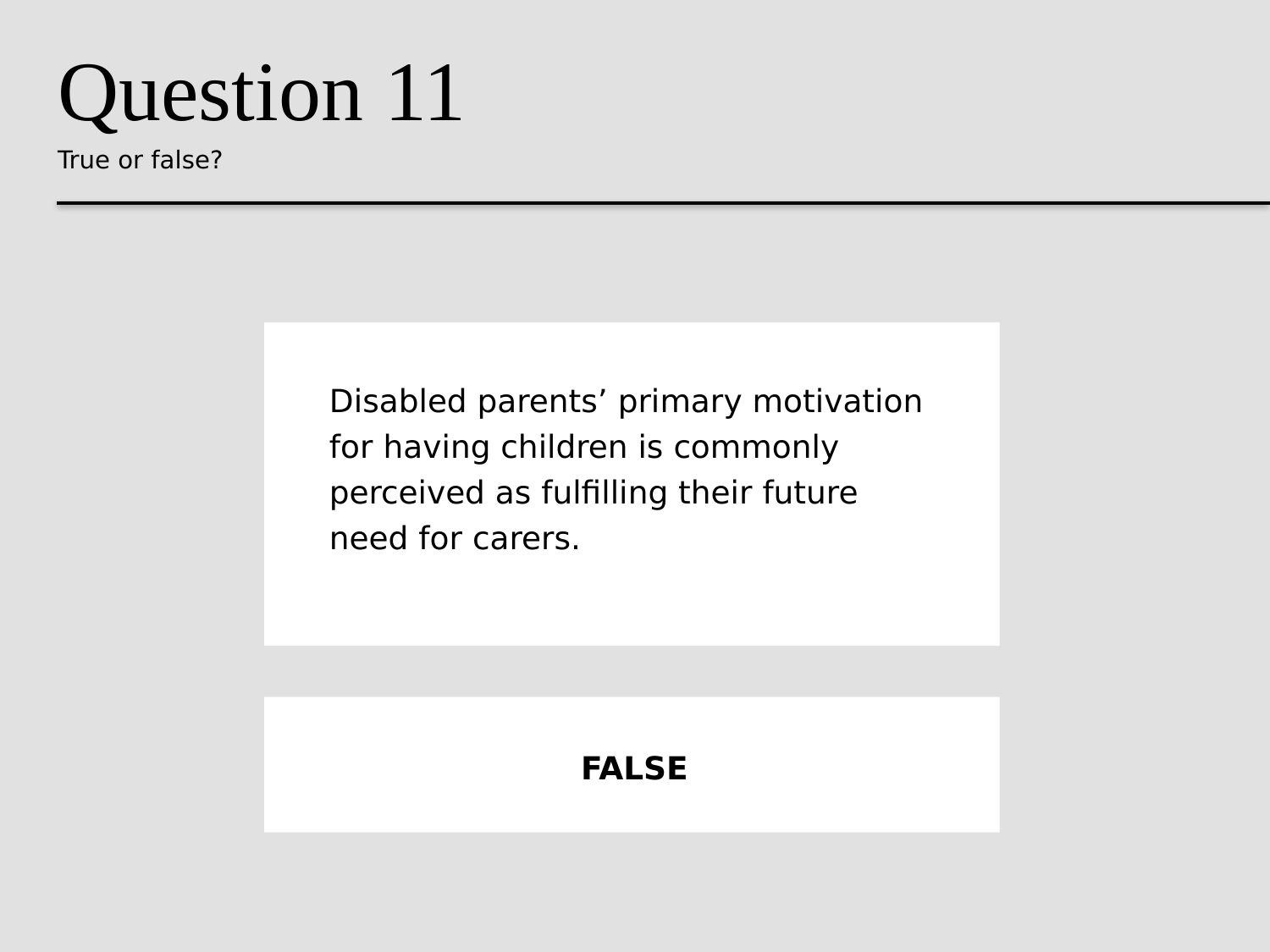

Question 11
True or false?

Disabled parents’ primary motivation for having children is commonly perceived as fulfilling their future need for carers.

FALSE